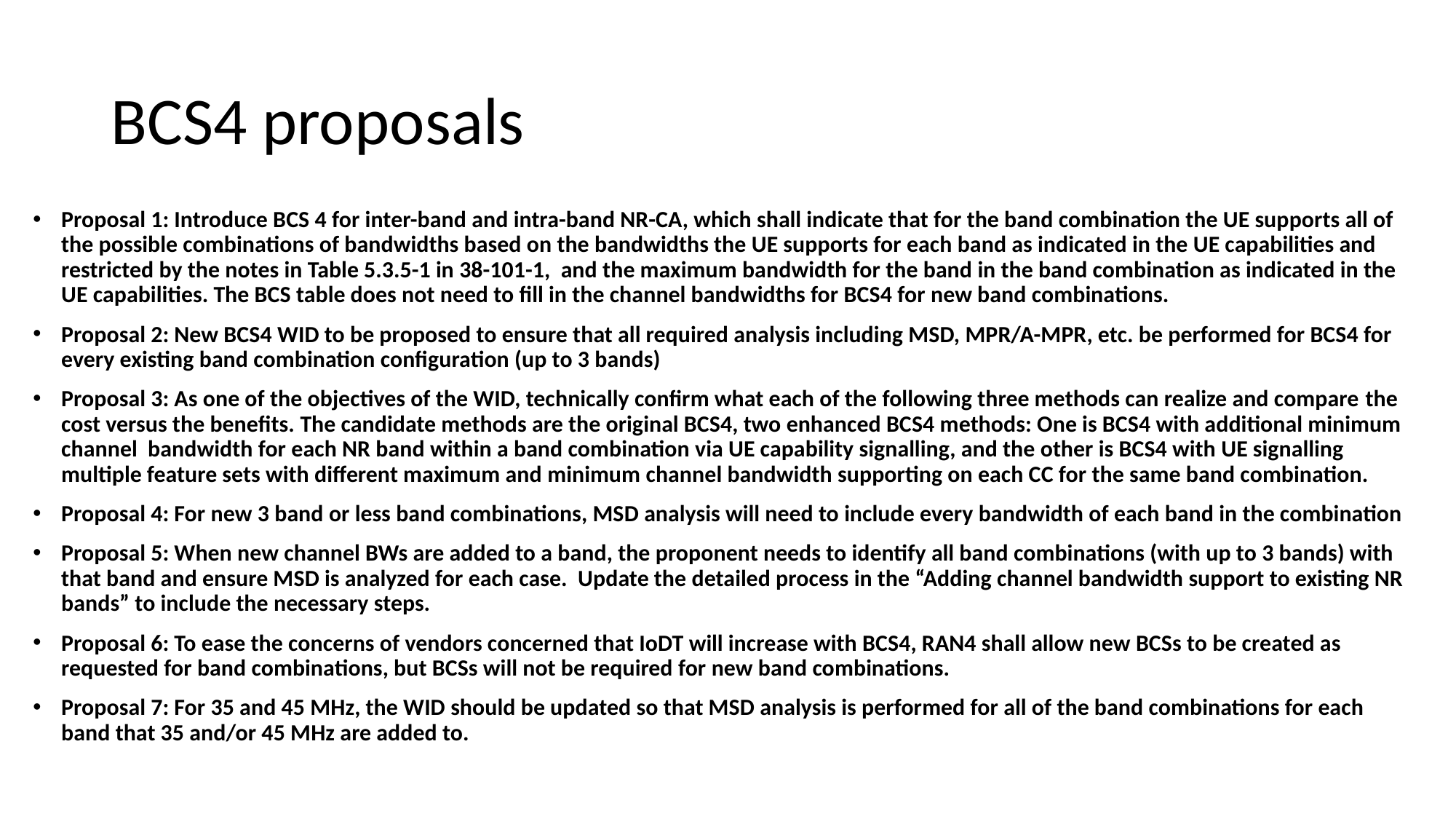

# BCS4 proposals
Proposal 1: Introduce BCS 4 for inter-band and intra-band NR-CA, which shall indicate that for the band combination the UE supports all of the possible combinations of bandwidths based on the bandwidths the UE supports for each band as indicated in the UE capabilities and restricted by the notes in Table 5.3.5-1 in 38-101-1,  and the maximum bandwidth for the band in the band combination as indicated in the UE capabilities. The BCS table does not need to fill in the channel bandwidths for BCS4 for new band combinations.
Proposal 2: New BCS4 WID to be proposed to ensure that all required analysis including MSD, MPR/A-MPR, etc. be performed for BCS4 for every existing band combination configuration (up to 3 bands)
Proposal 3: As one of the objectives of the WID, technically confirm what each of the following three methods can realize and compare the cost versus the benefits. The candidate methods are the original BCS4, two enhanced BCS4 methods: One is BCS4 with additional minimum channel  bandwidth for each NR band within a band combination via UE capability signalling, and the other is BCS4 with UE signalling multiple feature sets with different maximum and minimum channel bandwidth supporting on each CC for the same band combination.
Proposal 4: For new 3 band or less band combinations, MSD analysis will need to include every bandwidth of each band in the combination
Proposal 5: When new channel BWs are added to a band, the proponent needs to identify all band combinations (with up to 3 bands) with that band and ensure MSD is analyzed for each case.  Update the detailed process in the “Adding channel bandwidth support to existing NR bands” to include the necessary steps.
Proposal 6: To ease the concerns of vendors concerned that IoDT will increase with BCS4, RAN4 shall allow new BCSs to be created as requested for band combinations, but BCSs will not be required for new band combinations.
Proposal 7: For 35 and 45 MHz, the WID should be updated so that MSD analysis is performed for all of the band combinations for each band that 35 and/or 45 MHz are added to.